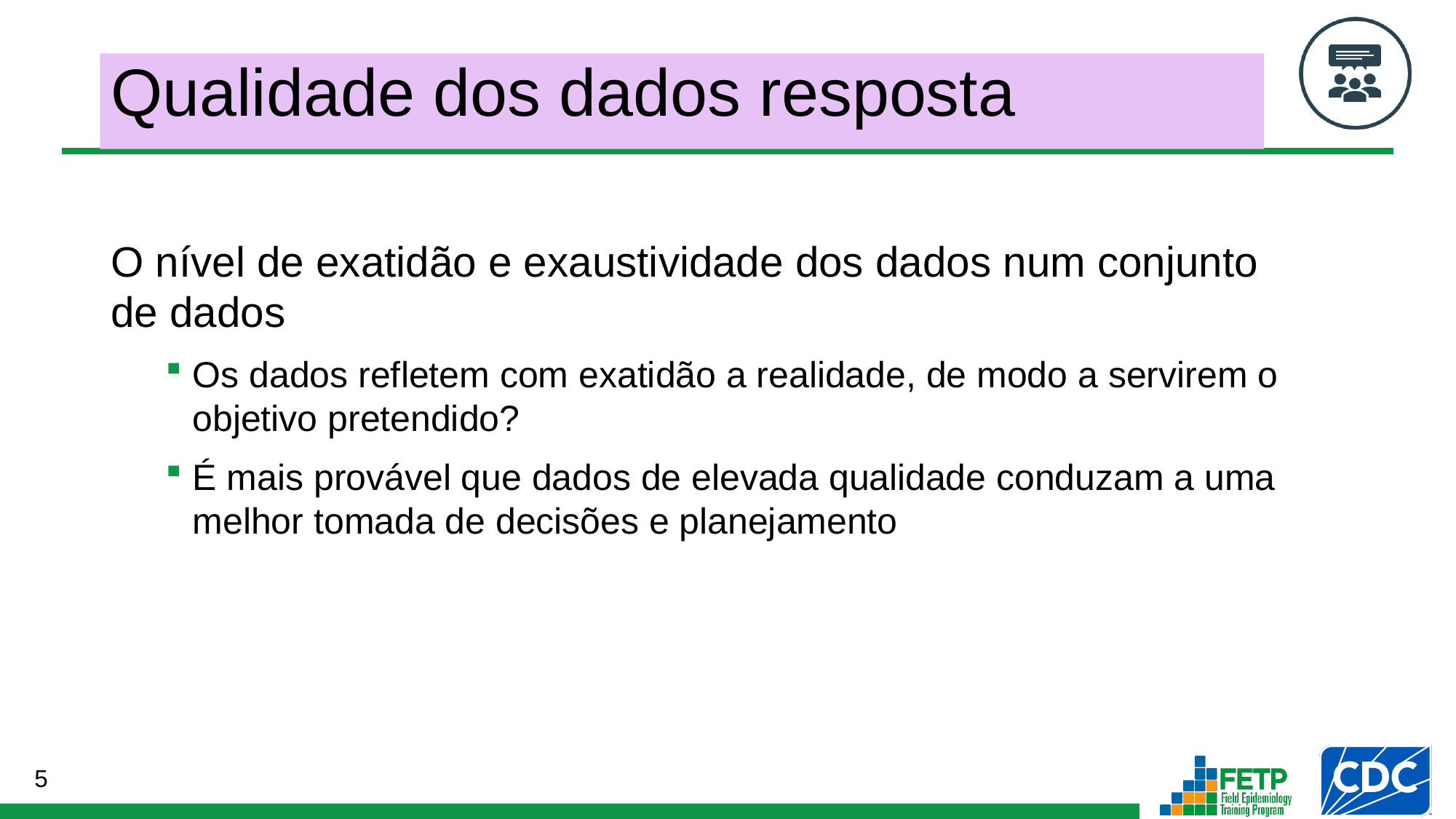

# Qualidade dos dados resposta
O nível de exatidão e exaustividade dos dados num conjunto
de dados
Os dados refletem com exatidão a realidade, de modo a servirem o objetivo pretendido?
É mais provável que dados de elevada qualidade conduzam a uma melhor tomada de decisões e planejamento